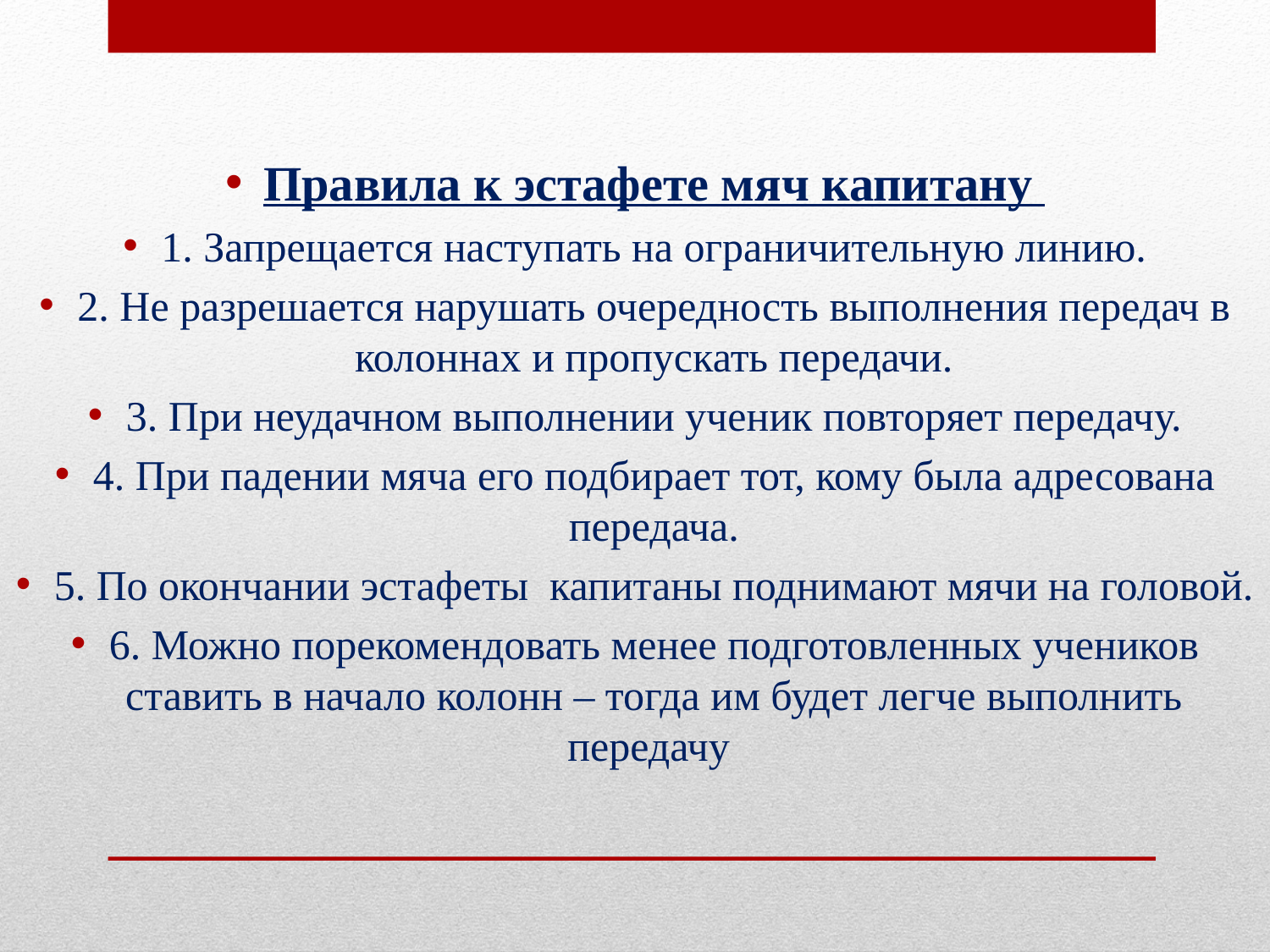

Правила к эстафете мяч капитану
1. Запрещается наступать на ограничительную линию.
2. Не разрешается нарушать очередность выполнения передач в колоннах и пропускать передачи.
3. При неудачном выполнении ученик повторяет передачу.
4. При падении мяча его подбирает тот, кому была адресована передача.
5. По окончании эстафеты  капитаны поднимают мячи на головой.
6. Можно порекомендовать менее подготовленных учеников ставить в начало колонн – тогда им будет легче выполнить передачу